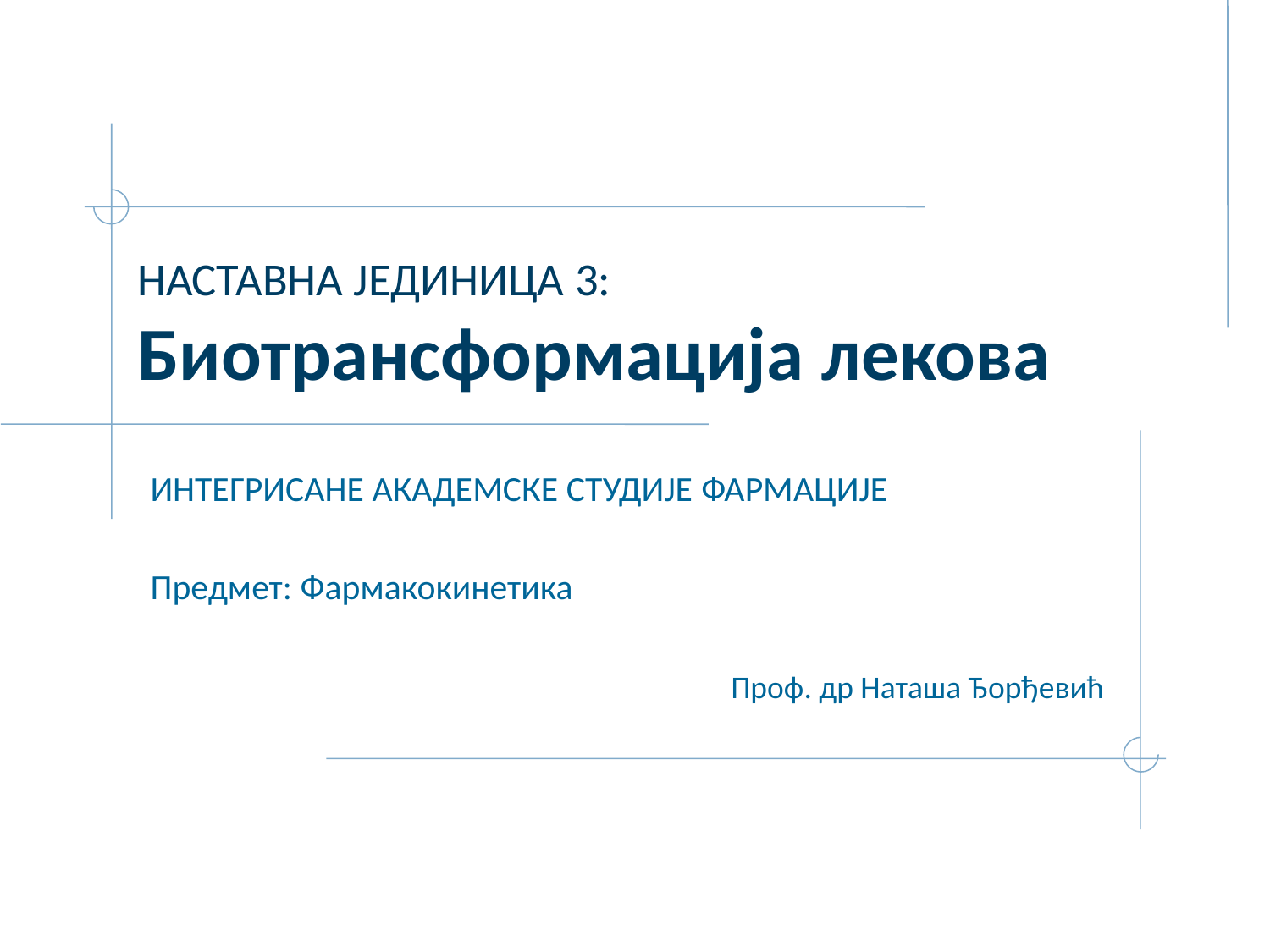

# НАСТАВНА ЈЕДИНИЦА 3: Биотрансформација лекова
ИНТЕГРИСАНЕ АКАДЕМСКЕ СТУДИЈЕ ФАРМАЦИЈЕ

Предмет: Фармакокинетика

Проф. др Наташа Ђорђевић